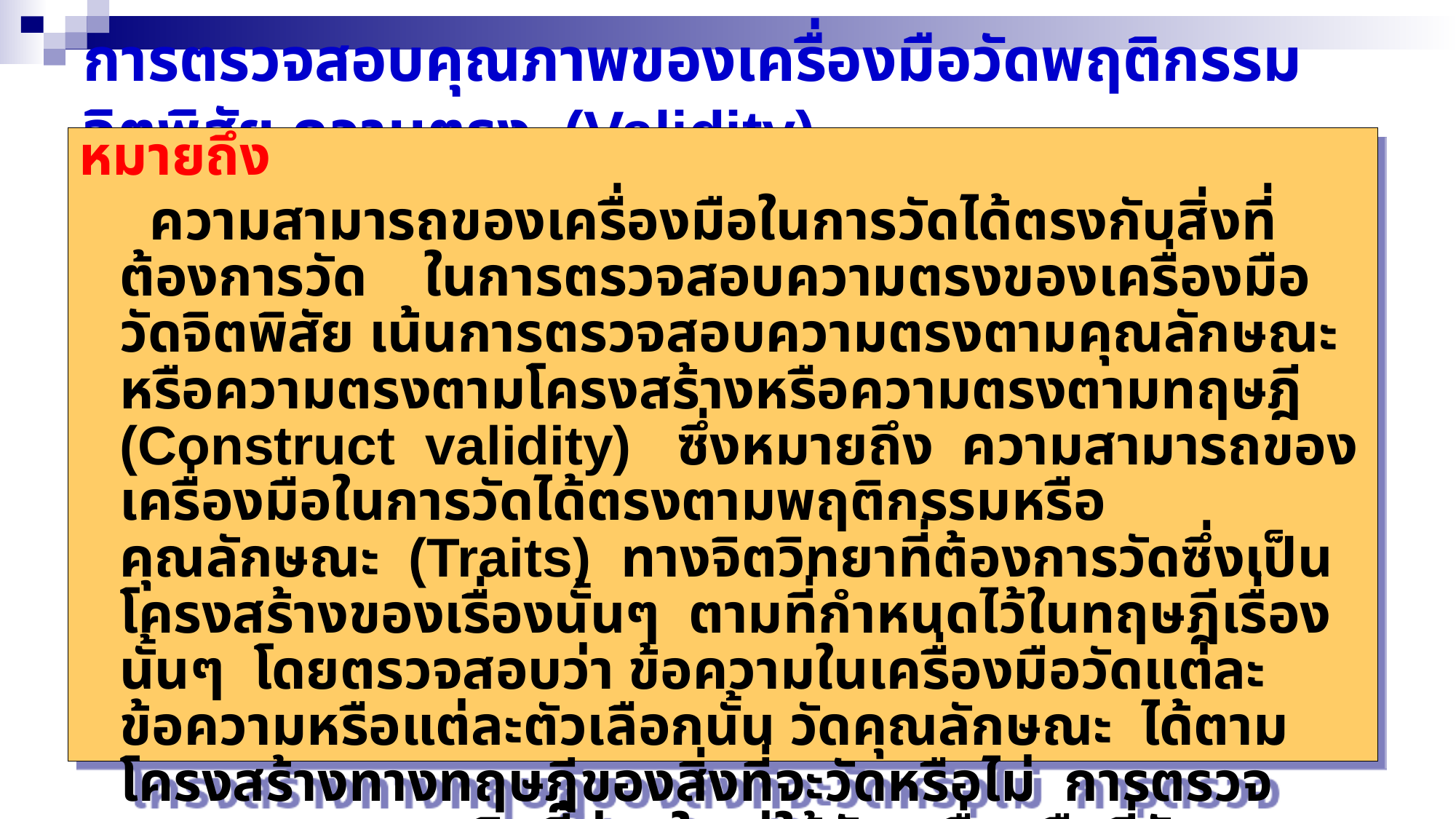

# การตรวจสอบคุณภาพของเครื่องมือวัดพฤติกรรมจิตพิสัย ความตรง  (Validity)
หมายถึง
     ความสามารถของเครื่องมือในการวัดได้ตรงกับสิ่งที่ต้องการวัด    ในการตรวจสอบความตรงของเครื่องมือวัดจิตพิสัย เน้นการตรวจสอบความตรงตามคุณลักษณะหรือความตรงตามโครงสร้างหรือความตรงตามทฤษฎี (Construct  validity)   ซึ่งหมายถึง  ความสามารถของเครื่องมือในการวัดได้ตรงตามพฤติกรรมหรือคุณลักษณะ  (Traits)  ทางจิตวิทยาที่ต้องการวัดซึ่งเป็นโครงสร้างของเรื่องนั้นๆ  ตามที่กำหนดไว้ในทฤษฎีเรื่องนั้นๆ  โดยตรวจสอบว่า ข้อความในเครื่องมือวัดแต่ละข้อความหรือแต่ละตัวเลือกนั้น วัดคุณลักษณะ  ได้ตามโครงสร้างทางทฤษฎีของสิ่งที่จะวัดหรือไม่  การตรวจสอบความตรงชนิดนี้ส่วนใหญ่ใช้กับเครื่องมือที่วัดคุณลักษณะที่เป็นนามธรรมซึ่งวัดโดยตรงได้ยาก  เช่น  เชาว์ปัญญา   ความสนใจ  เจตคติ  ความพึงพอใจ  ค่านิยม  บุคลิกภาพ  คุณธรรม  จริยธรรม  เป็นต้น